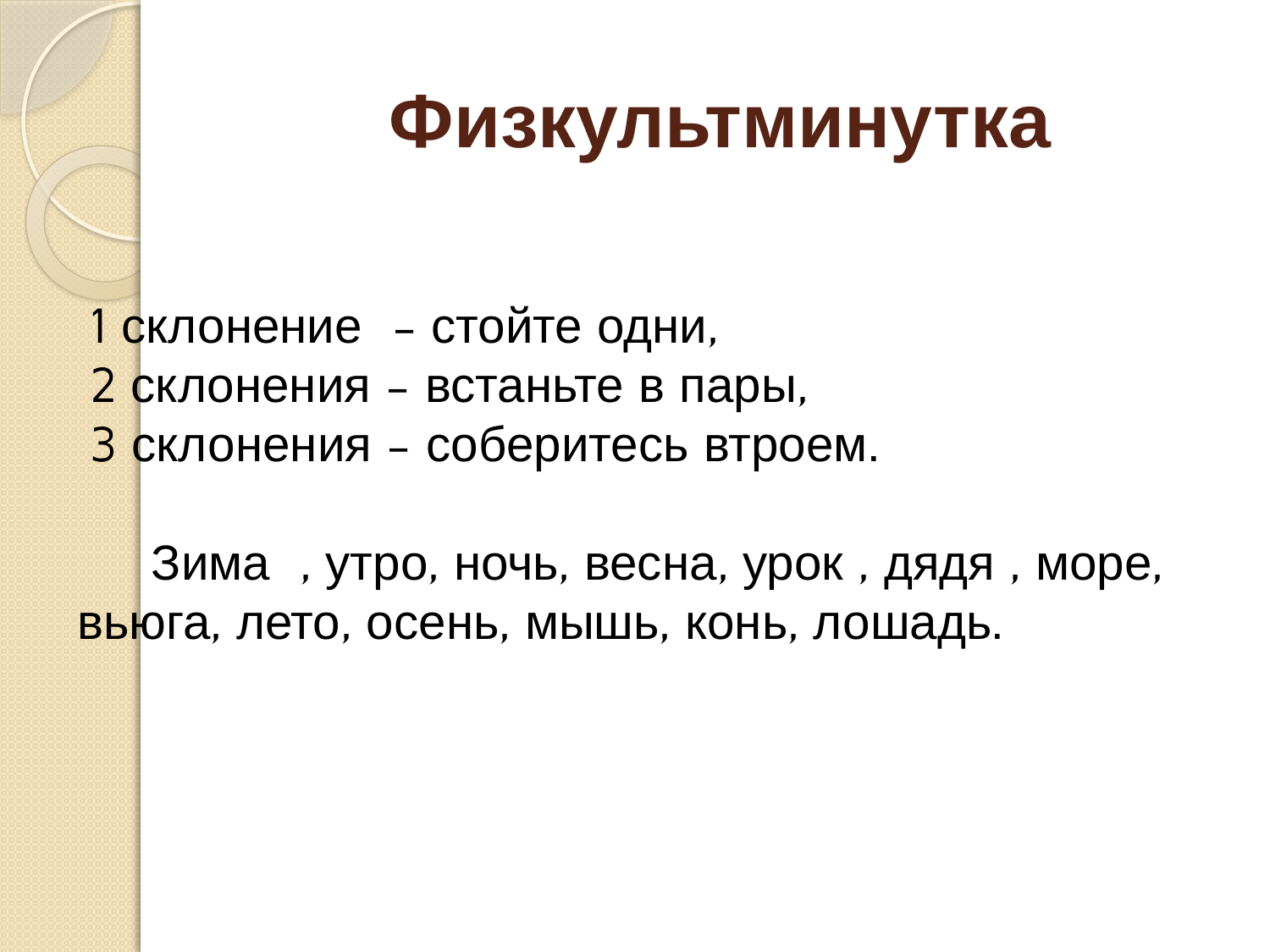

# Физкультминутка

 1 склонение  – стойте одни,
 2 склонения – встаньте в пары,
 3 склонения – соберитесь втроем.
     Зима  , утро, ночь, весна, урок , дядя , море,   вьюга, лето, осень, мышь, конь, лошадь.